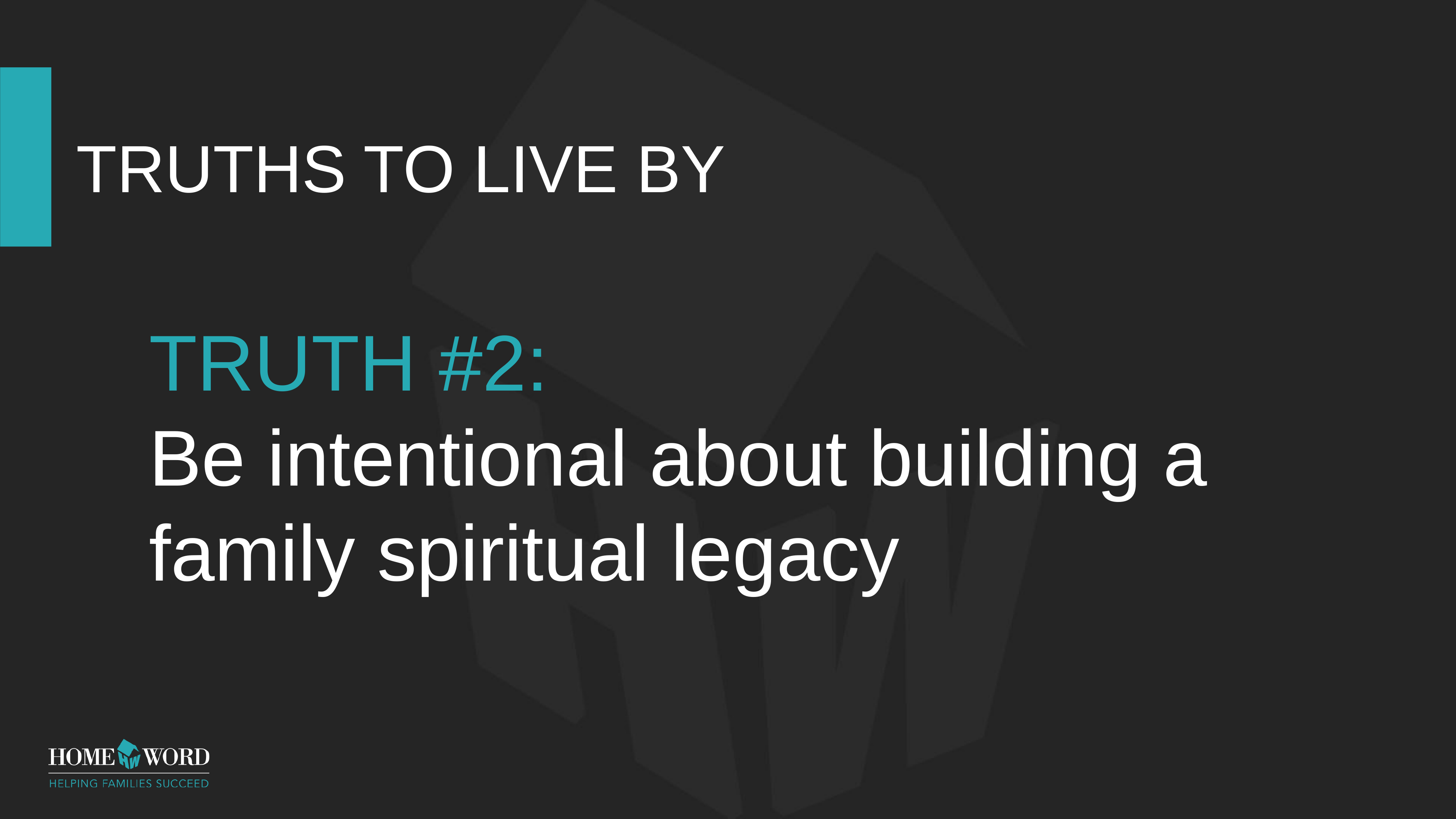

# Truths to Live By
TRUTH #2:
Be intentional about building a family spiritual legacy